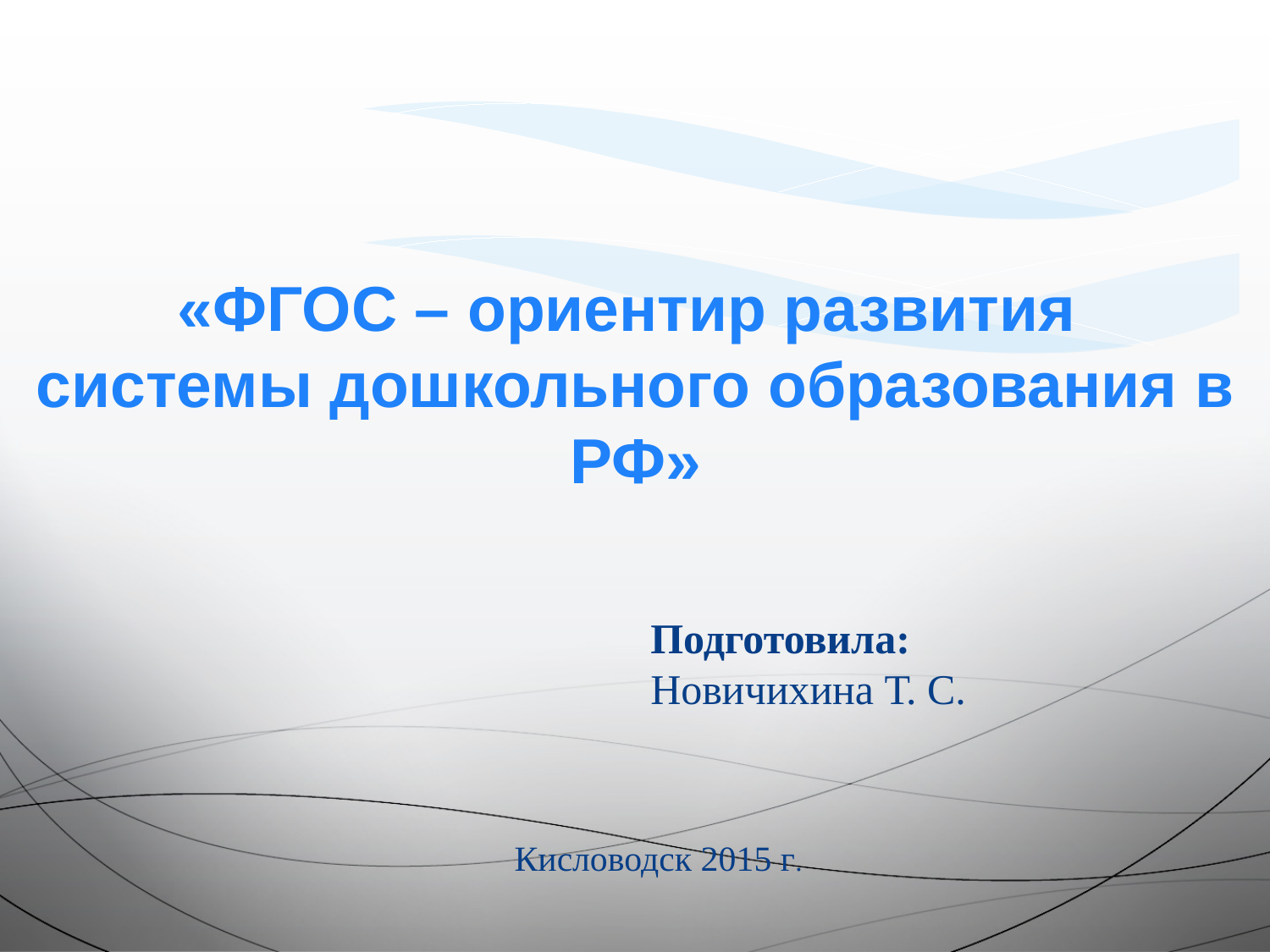

«ФГОС – ориентир развития
системы дошкольного образования в РФ»
Подготовила:
Новичихина Т. С.
Кисловодск 2015 г.